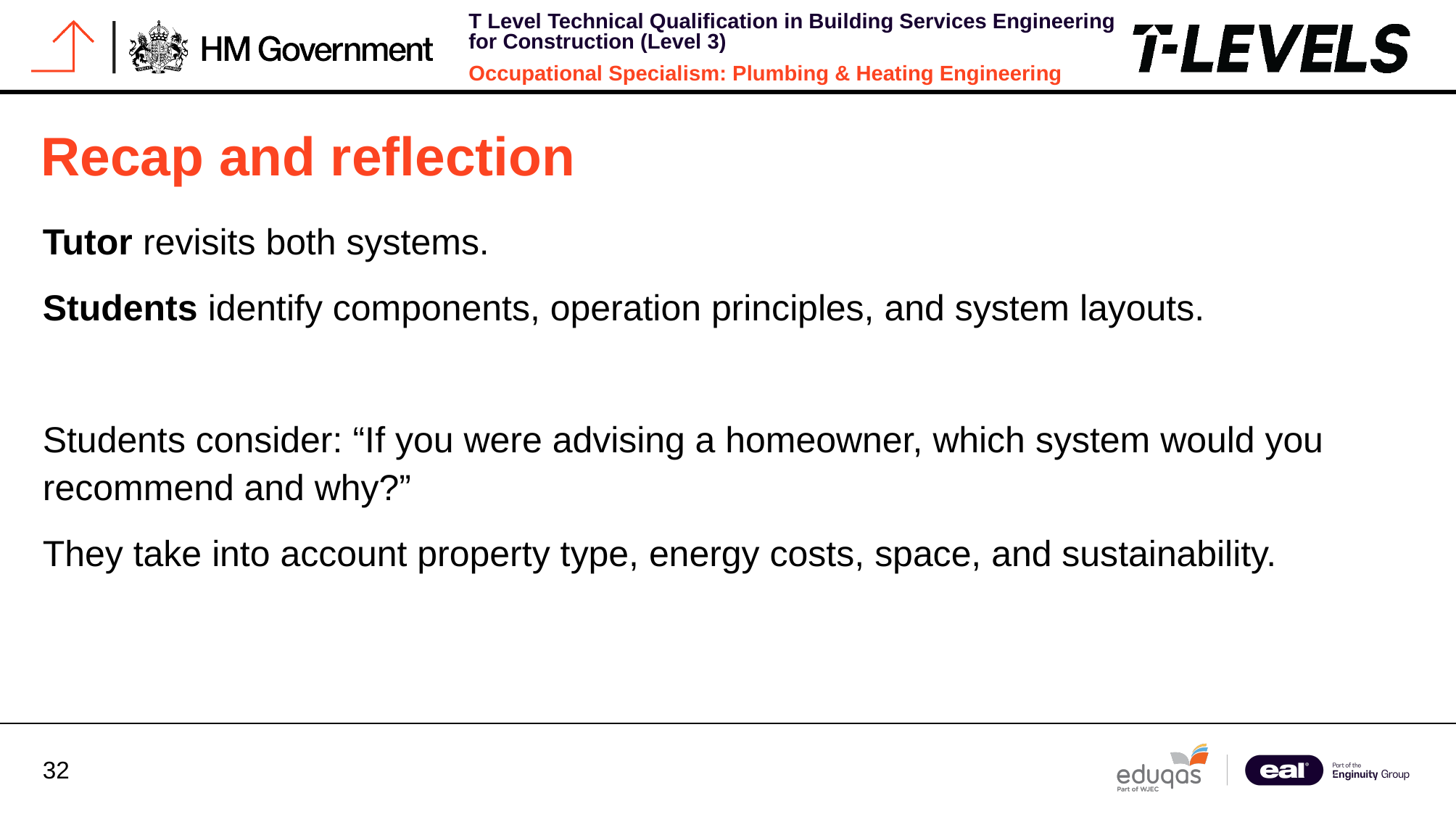

# Recap and reflection
Tutor revisits both systems.
Students identify components, operation principles, and system layouts.

Students consider: “If you were advising a homeowner, which system would you recommend and why?”
They take into account property type, energy costs, space, and sustainability.